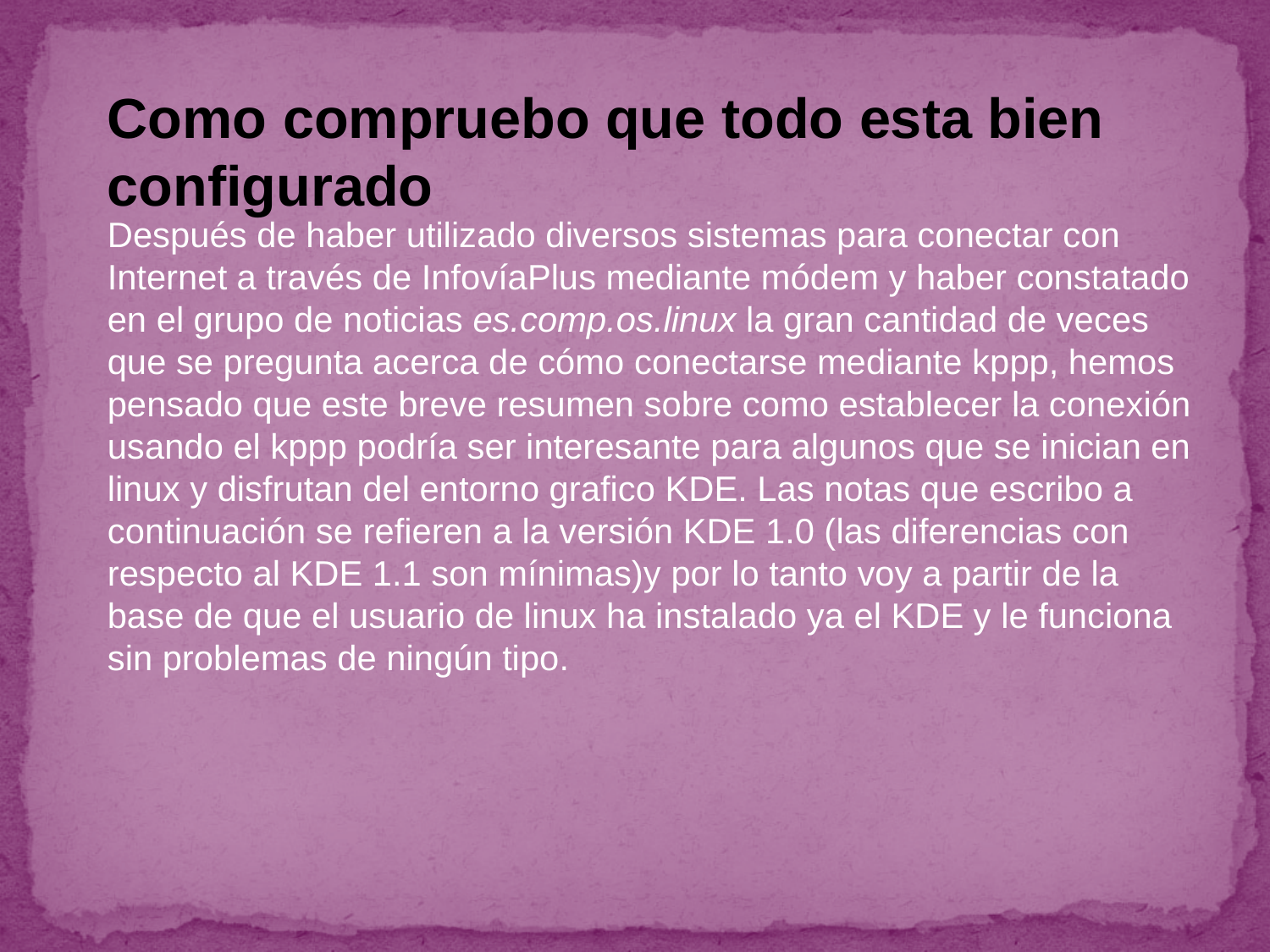

Como compruebo que todo esta bien configurado
Después de haber utilizado diversos sistemas para conectar con Internet a través de InfovíaPlus mediante módem y haber constatado en el grupo de noticias es.comp.os.linux la gran cantidad de veces que se pregunta acerca de cómo conectarse mediante kppp, hemos pensado que este breve resumen sobre como establecer la conexión usando el kppp podría ser interesante para algunos que se inician en linux y disfrutan del entorno grafico KDE. Las notas que escribo a continuación se refieren a la versión KDE 1.0 (las diferencias con respecto al KDE 1.1 son mínimas)y por lo tanto voy a partir de la base de que el usuario de linux ha instalado ya el KDE y le funciona sin problemas de ningún tipo.